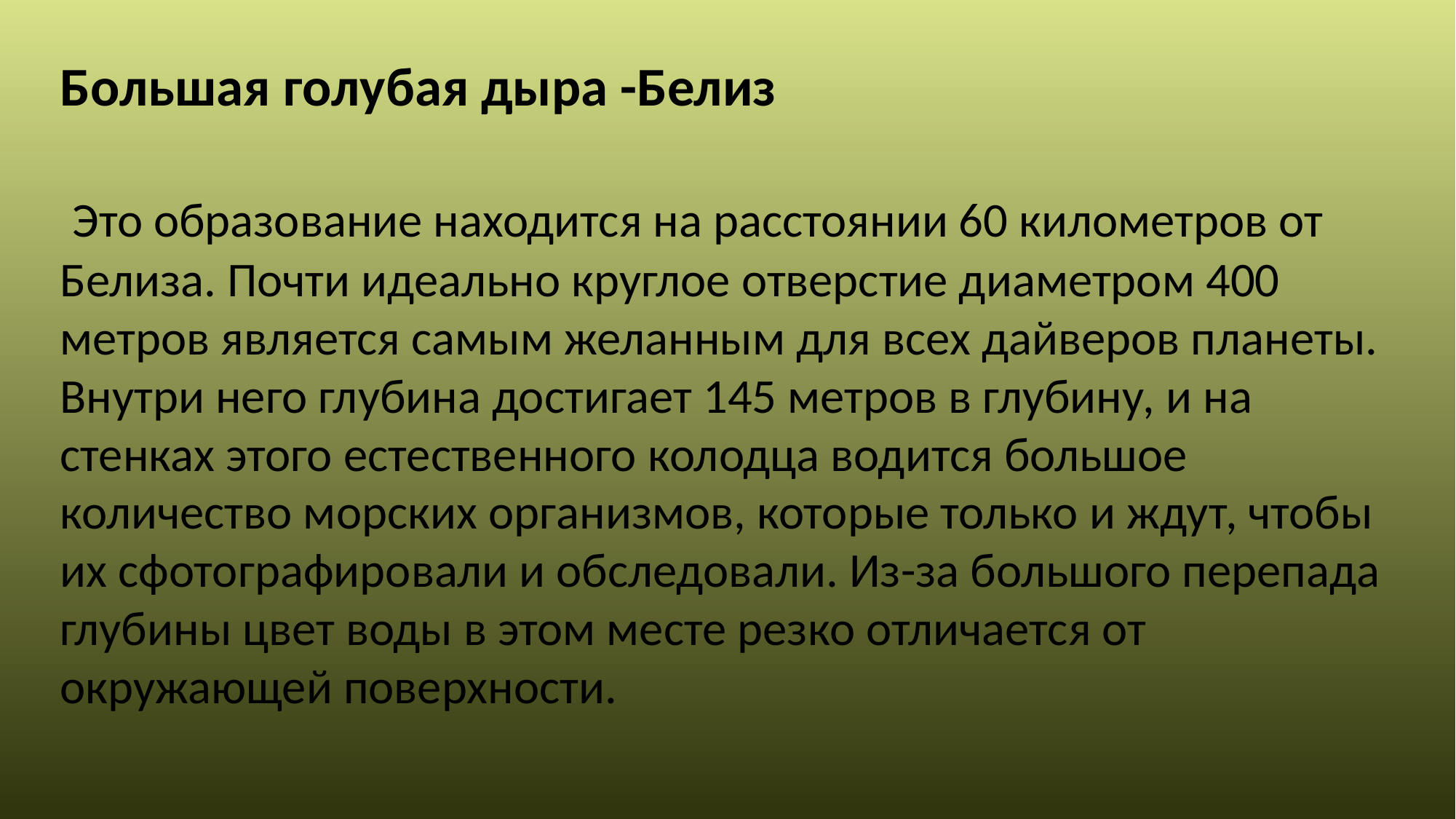

Большая голубая дыра -Белиз
 Это образование находится на расстоянии 60 километров от Белиза. Почти идеально круглое отверстие диаметром 400 метров является самым желанным для всех дайверов планеты. Внутри него глубина достигает 145 метров в глубину, и на стенках этого естественного колодца водится большое количество морских организмов, которые только и ждут, чтобы их сфотографировали и обследовали. Из-за большого перепада глубины цвет воды в этом месте резко отличается от окружающей поверхности.